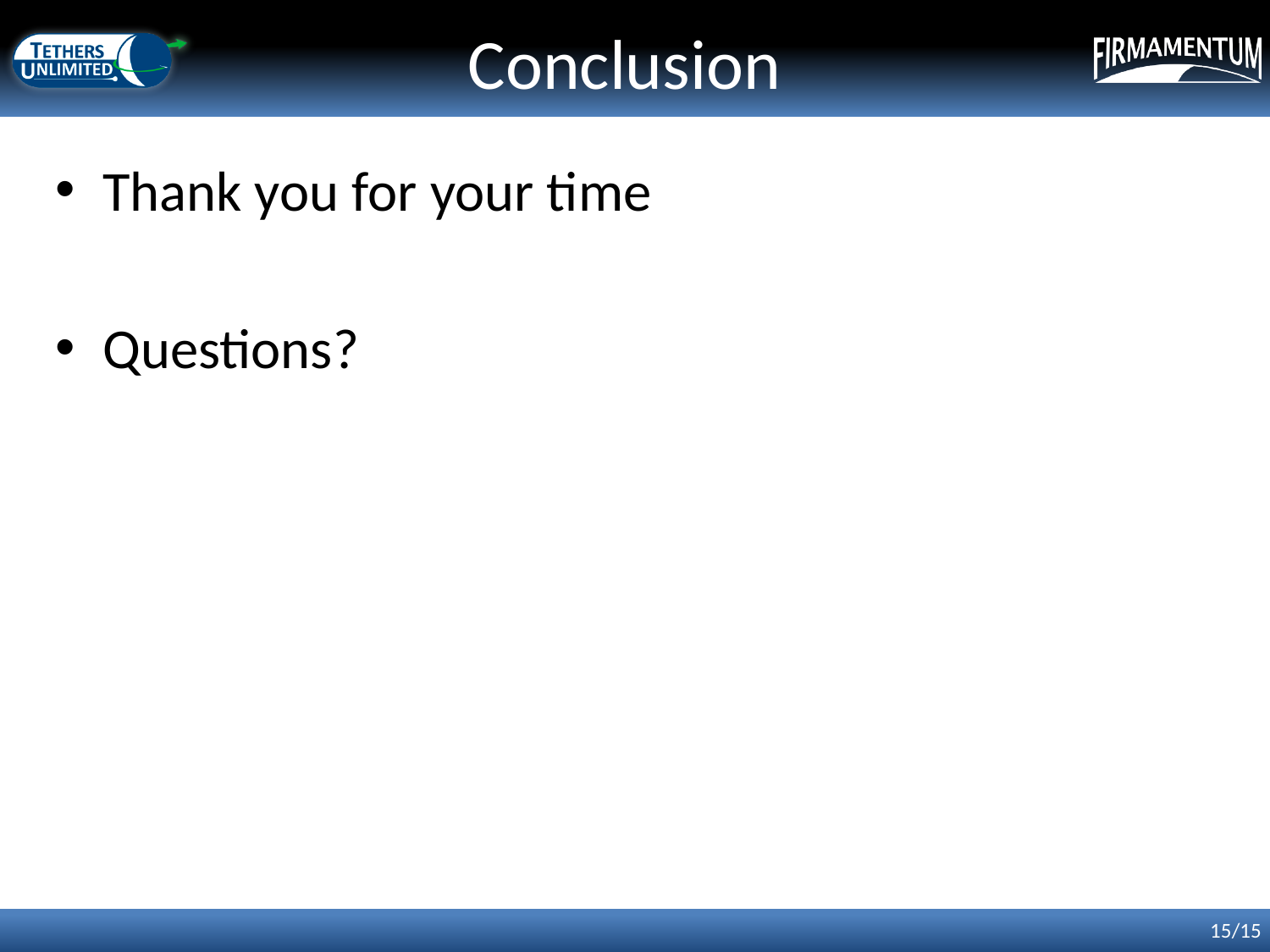

# Conclusion
Thank you for your time

Questions?